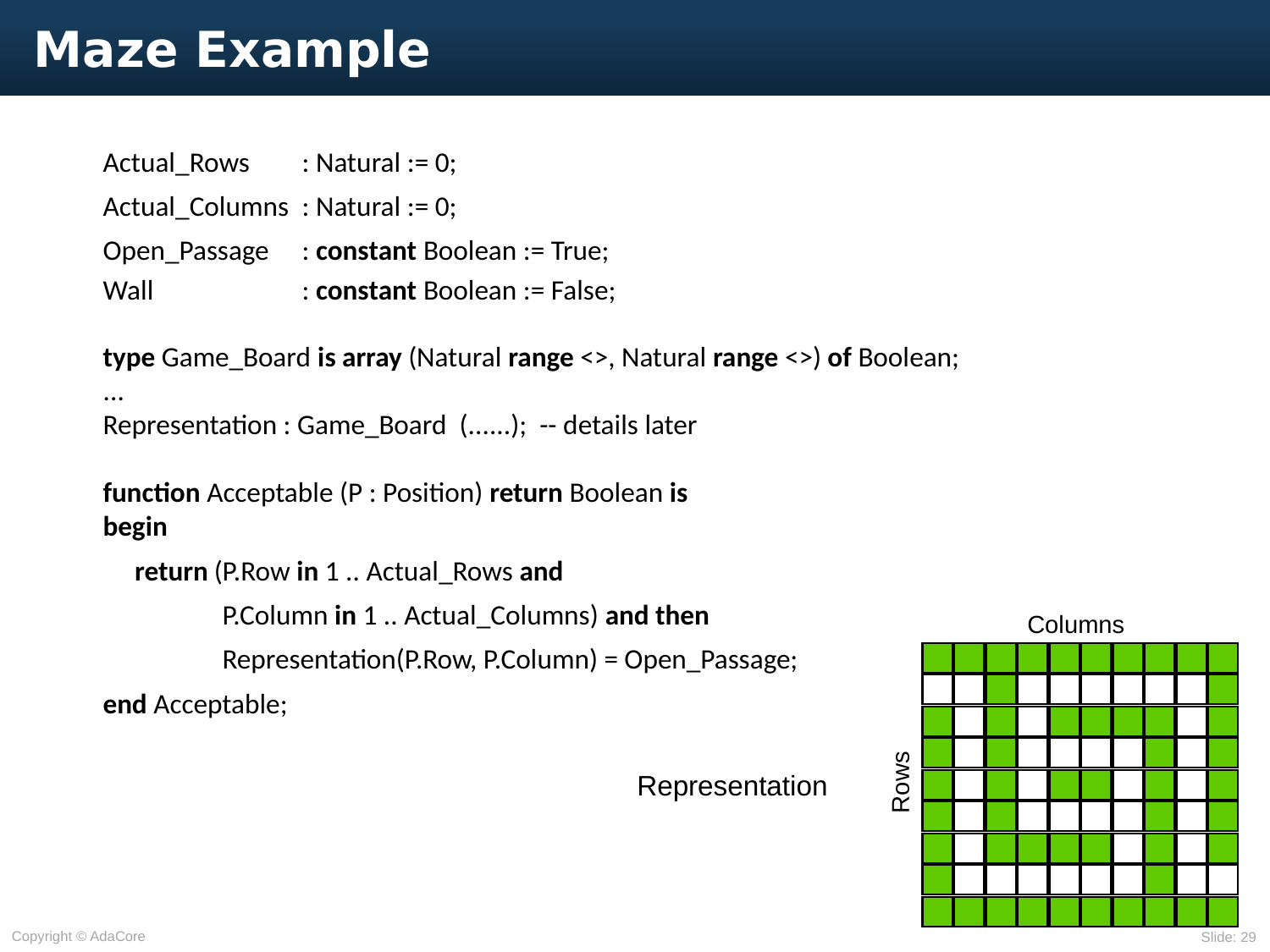

# Maze Example
Actual_Rows	: Natural := 0;
Actual_Columns	: Natural := 0;
Open_Passage	: constant Boolean := True;
Wall				: constant Boolean := False;

type Game_Board is array (Natural range <>, Natural range <>) of Boolean;
...
Representation : Game_Board  (......);  -- details later

function Acceptable (P : Position) return Boolean is
begin
	return	(P.Row in 1 .. Actual_Rows and
					P.Column in 1 .. Actual_Columns) and then
					Representation(P.Row, P.Column) = Open_Passage;
end Acceptable;
Columns

Rows
Representation